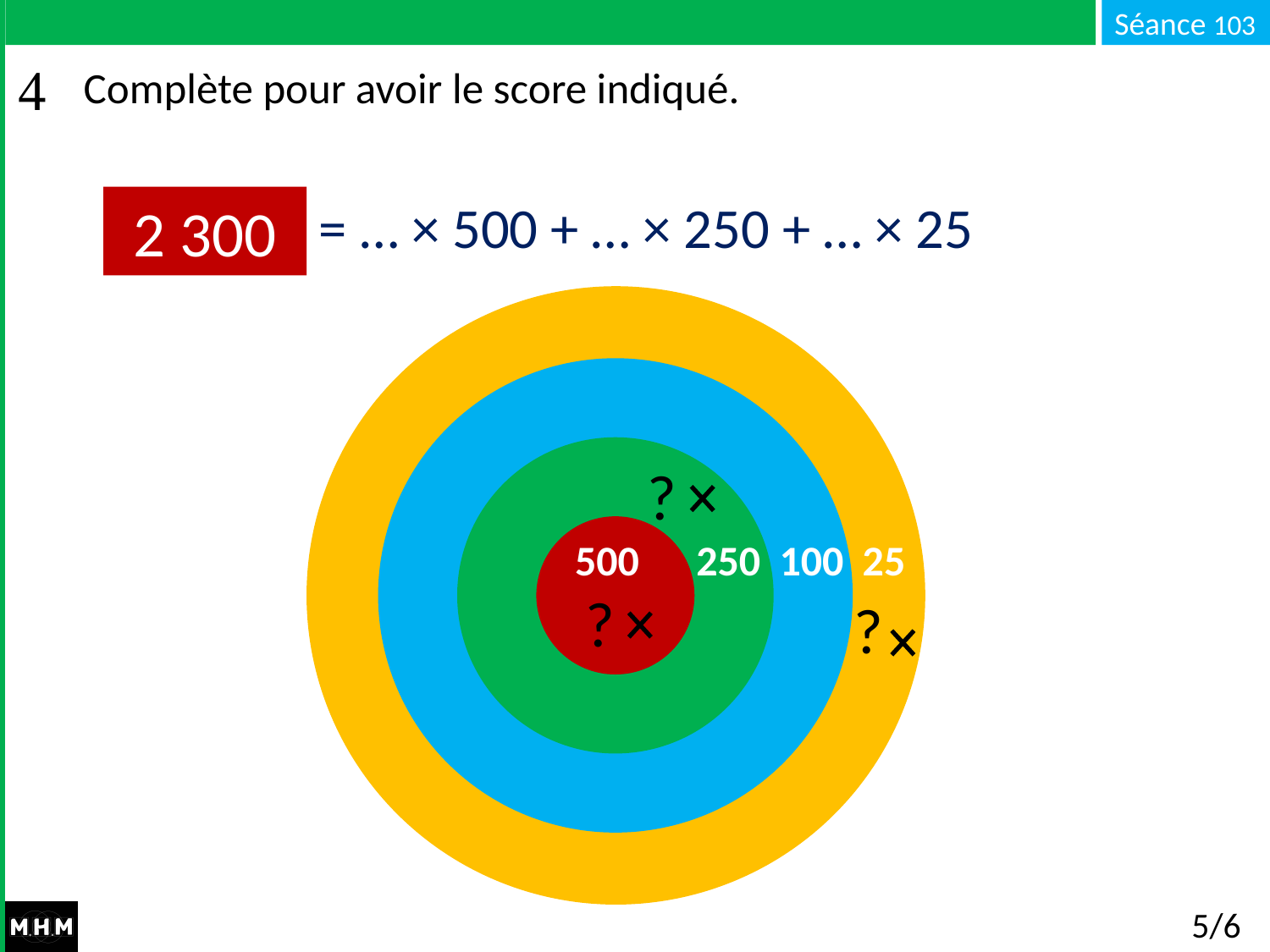

# Complète pour avoir le score indiqué.
= … × 500 + … × 250 + … × 25
2 300

 500      250  100  25
?

?

?

5/6